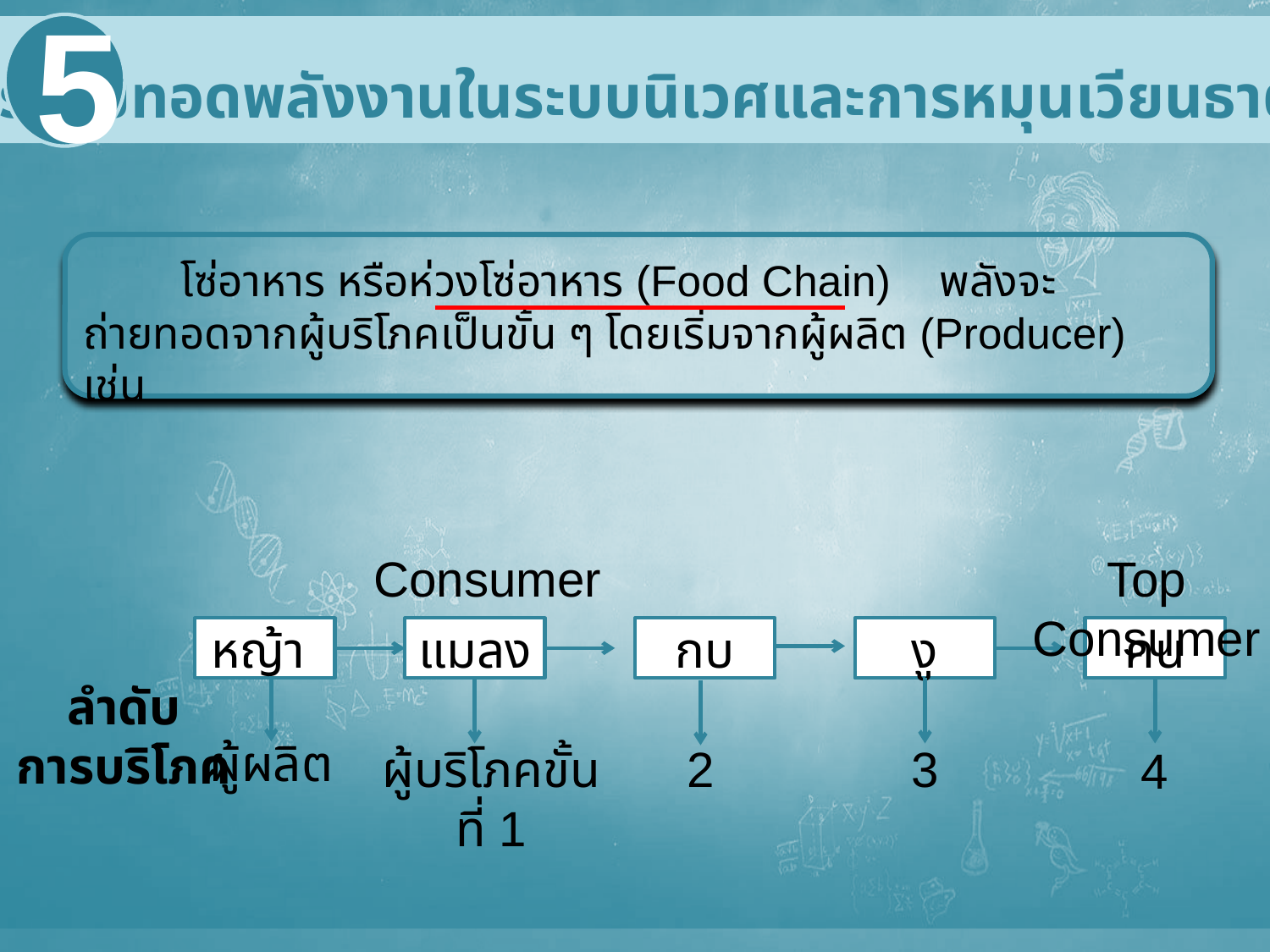

5
  การถ่ายทอดพลังงานในระบบนิเวศและการหมุนเวียนธาตุอาหาร

	โซ่อาหาร หรือห่วงโซ่อาหาร (Food Chain)    พลังจะถ่ายทอดจากผู้บริโภคเป็นขั้น ๆ โดยเริ่มจากผู้ผลิต (Producer) เช่น

Consumer
Top Consumer
หญ้า
แมลง
กบ
งู
คน
ลำดับ
การบริโภค
ผู้ผลิต
2
ผู้บริโภคขั้นที่ 1
3
4